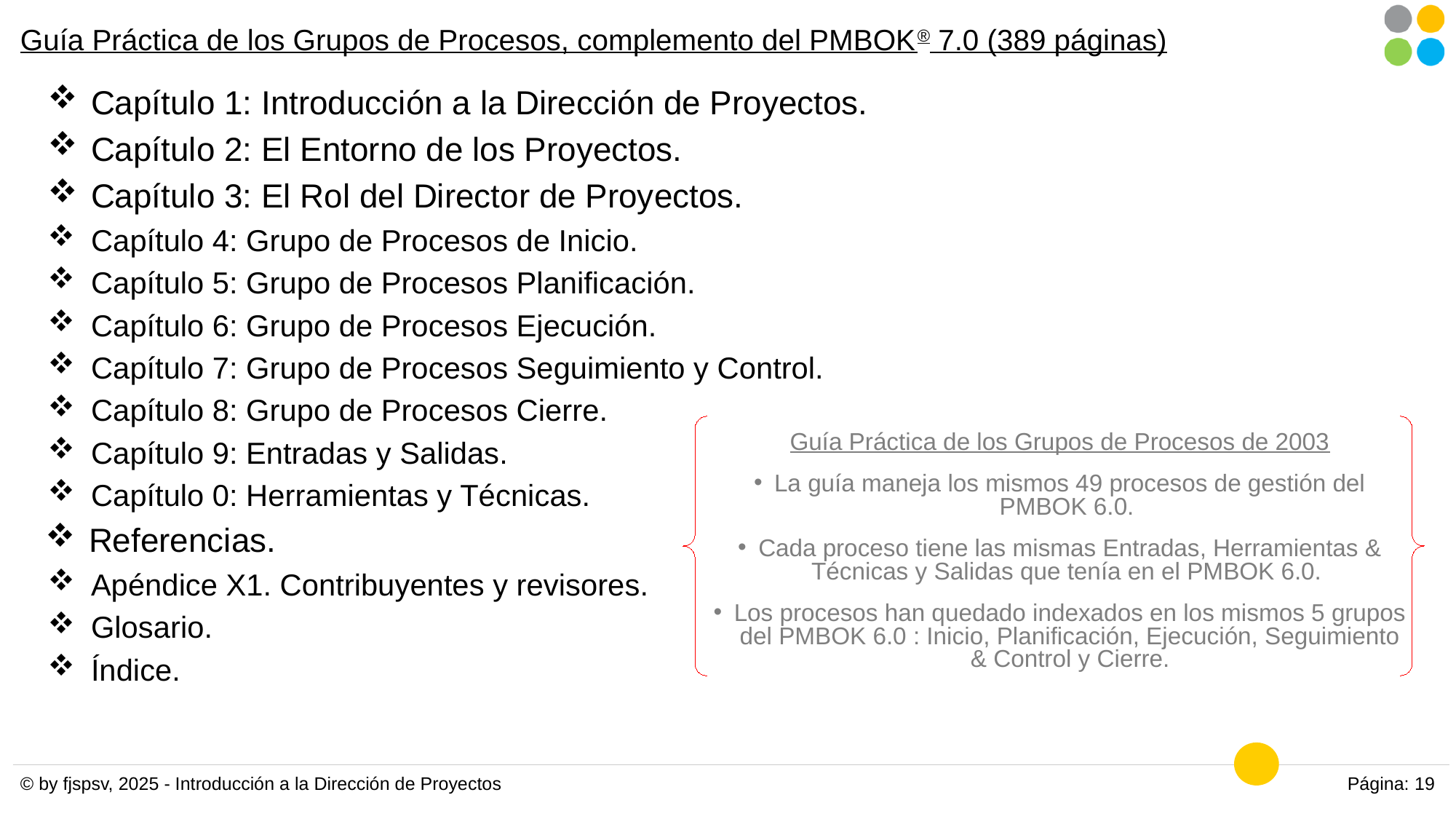

# Guía Práctica de los Grupos de Procesos, complemento del PMBOK® 7.0 (389 páginas)
Capítulo 1: Introducción a la Dirección de Proyectos.
Capítulo 2: El Entorno de los Proyectos.
Capítulo 3: El Rol del Director de Proyectos.
Capítulo 4: Grupo de Procesos de Inicio.
Capítulo 5: Grupo de Procesos Planificación.
Capítulo 6: Grupo de Procesos Ejecución.
Capítulo 7: Grupo de Procesos Seguimiento y Control.
Capítulo 8: Grupo de Procesos Cierre.
Capítulo 9: Entradas y Salidas.
Capítulo 0: Herramientas y Técnicas.
Referencias.
Apéndice X1. Contribuyentes y revisores.
Glosario.
Índice.
Guía Práctica de los Grupos de Procesos de 2003
La guía maneja los mismos 49 procesos de gestión del PMBOK 6.0.
Cada proceso tiene las mismas Entradas, Herramientas & Técnicas y Salidas que tenía en el PMBOK 6.0.
Los procesos han quedado indexados en los mismos 5 grupos del PMBOK 6.0 : Inicio, Planificación, Ejecución, Seguimiento & Control y Cierre.
© by fjspsv, 2025 - Introducción a la Dirección de Proyectos
Página: 19